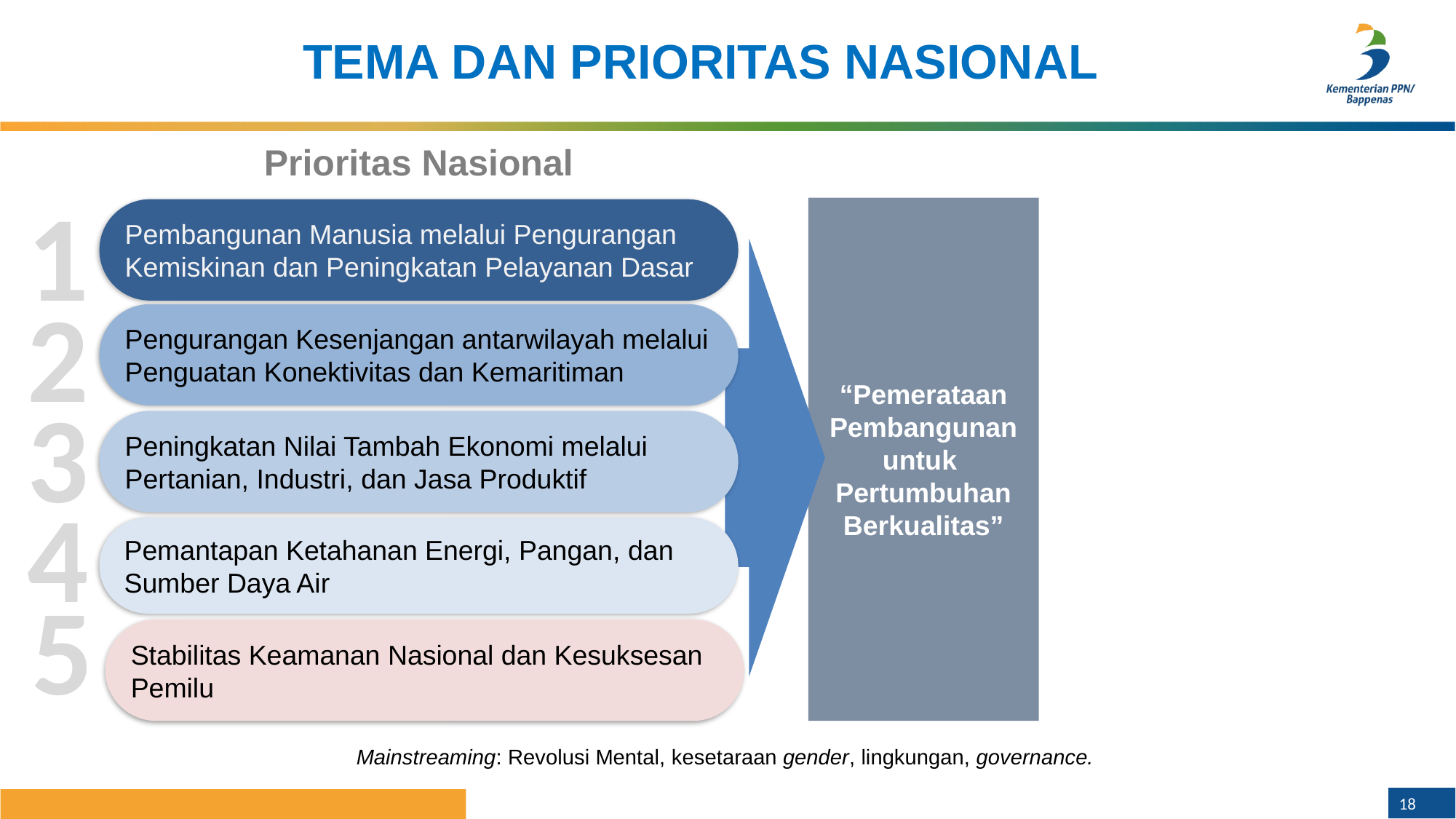

TEMA DAN PRIORITAS NASIONAL
Prioritas Nasional
1
Pembangunan Manusia melalui Pengurangan Kemiskinan dan Peningkatan Pelayanan Dasar
2
Pengurangan Kesenjangan antarwilayah melalui Penguatan Konektivitas dan Kemaritiman
3
Peningkatan Nilai Tambah Ekonomi melalui Pertanian, Industri, dan Jasa Produktif
4
Pemantapan Ketahanan Energi, Pangan, dan Sumber Daya Air
5
Stabilitas Keamanan Nasional dan Kesuksesan Pemilu
“Pemerataan Pembangunan untuk  Pertumbuhan Berkualitas”

Mainstreaming: Revolusi Mental, kesetaraan gender, lingkungan, governance.